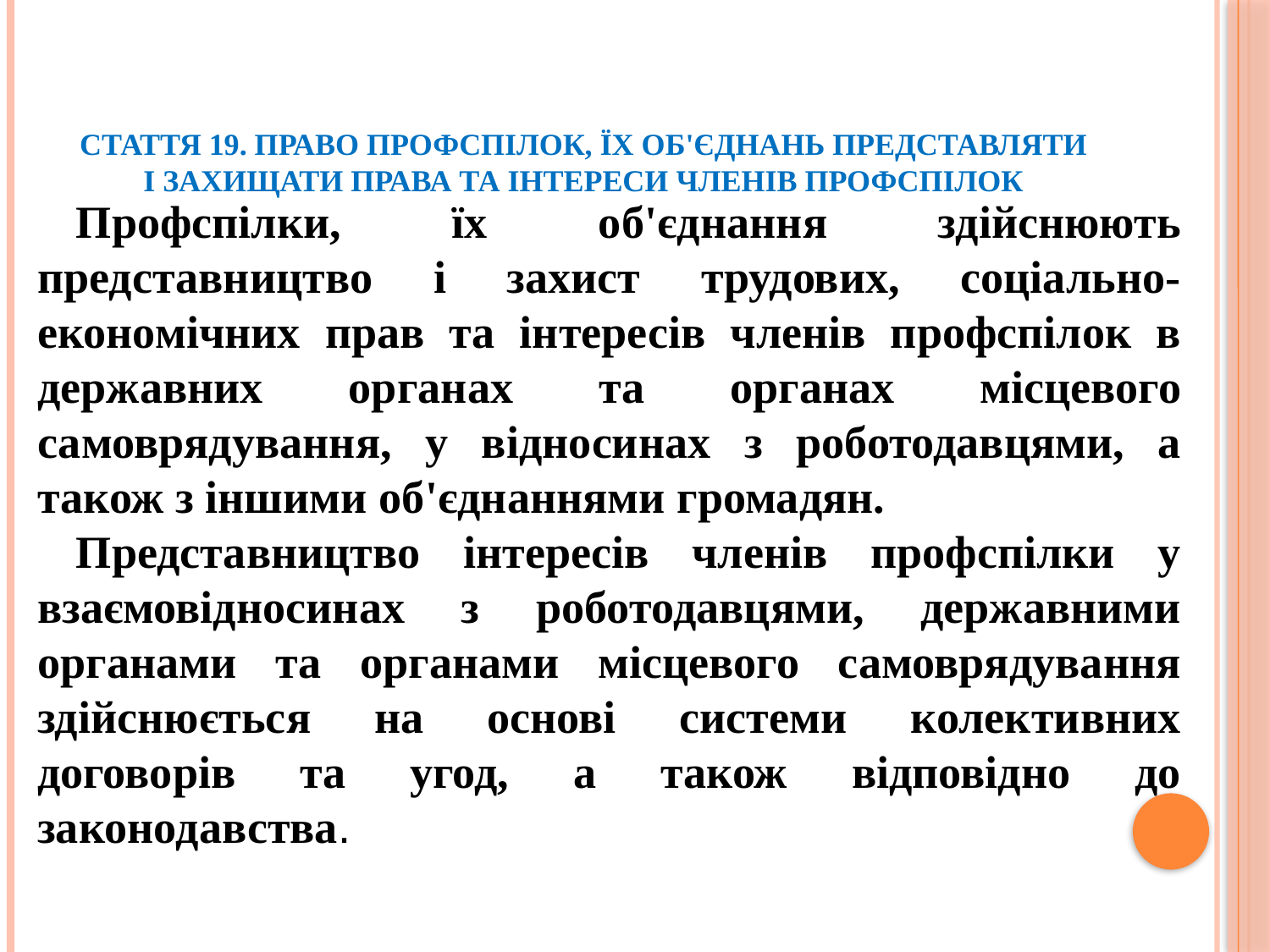

# Стаття 19. Право профспілок, їх об'єднань представляти і захищати права та інтереси членів профспілок
Профспілки, їх об'єднання здійснюють представництво і захист трудових, соціально-економічних прав та інтересів членів профспілок в державних органах та органах місцевого самоврядування, у відносинах з роботодавцями, а також з іншими об'єднаннями громадян.
Представництво інтересів членів профспілки у взаємовідносинах з роботодавцями, державними органами та органами місцевого самоврядування здійснюється на основі системи колективних договорів та угод, а також відповідно до законодавства.